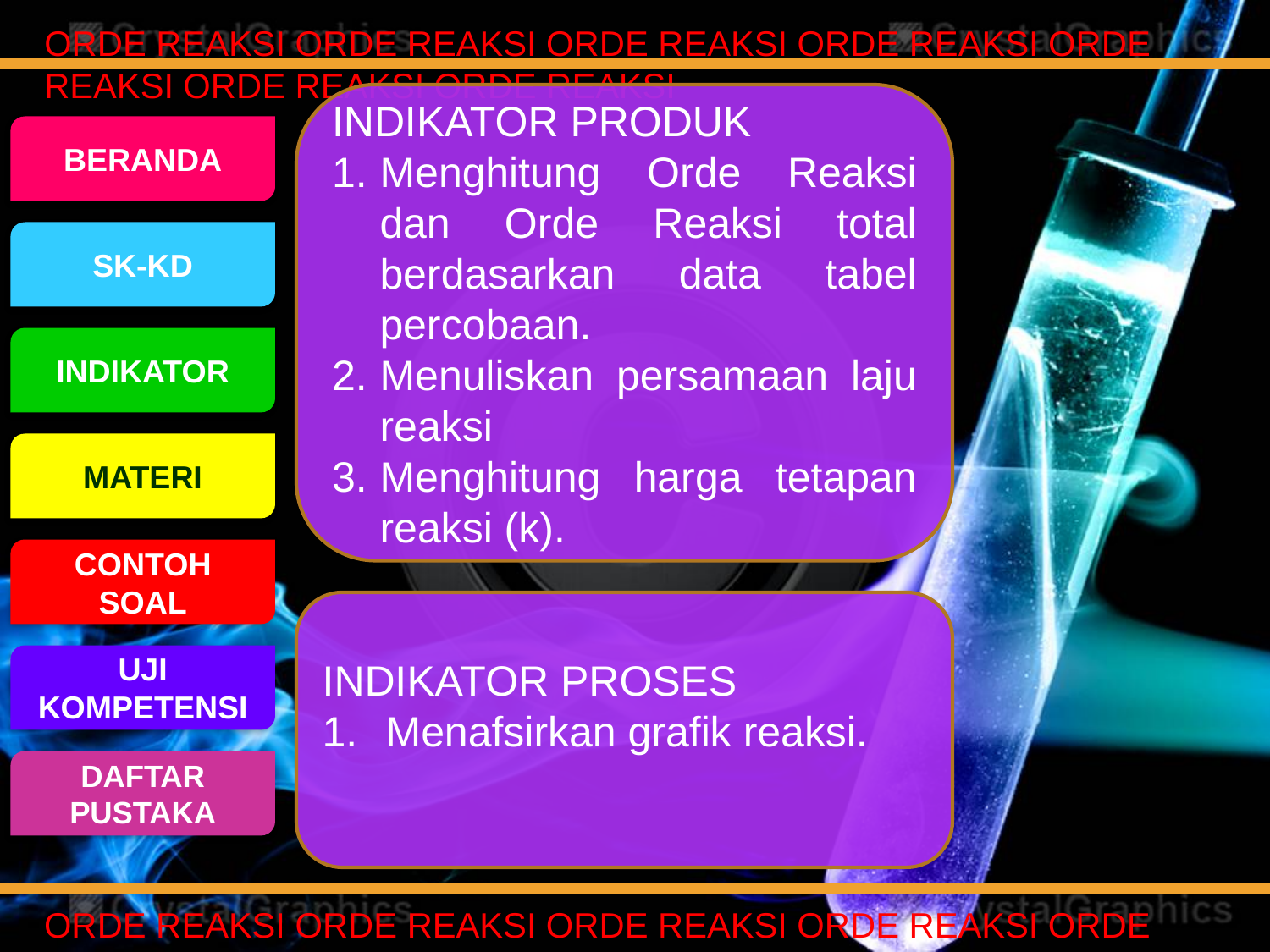

ORDE REAKSI ORDE REAKSI ORDE REAKSI ORDE REAKSI ORDE REAKSI ORDE REAKSI ORDE REAKSI
INDIKATOR PRODUK
Menghitung Orde Reaksi dan Orde Reaksi total berdasarkan data tabel percobaan.
Menuliskan persamaan laju reaksi
Menghitung harga tetapan reaksi (k).
BERANDA
SK-KD
INDIKATOR
MATERI
CONTOH SOAL
INDIKATOR PROSES
Menafsirkan grafik reaksi.

UJI KOMPETENSI
DAFTAR PUSTAKA
ORDE REAKSI ORDE REAKSI ORDE REAKSI ORDE REAKSI ORDE REAKSI ORDE REAKSI ORDE REAKSI